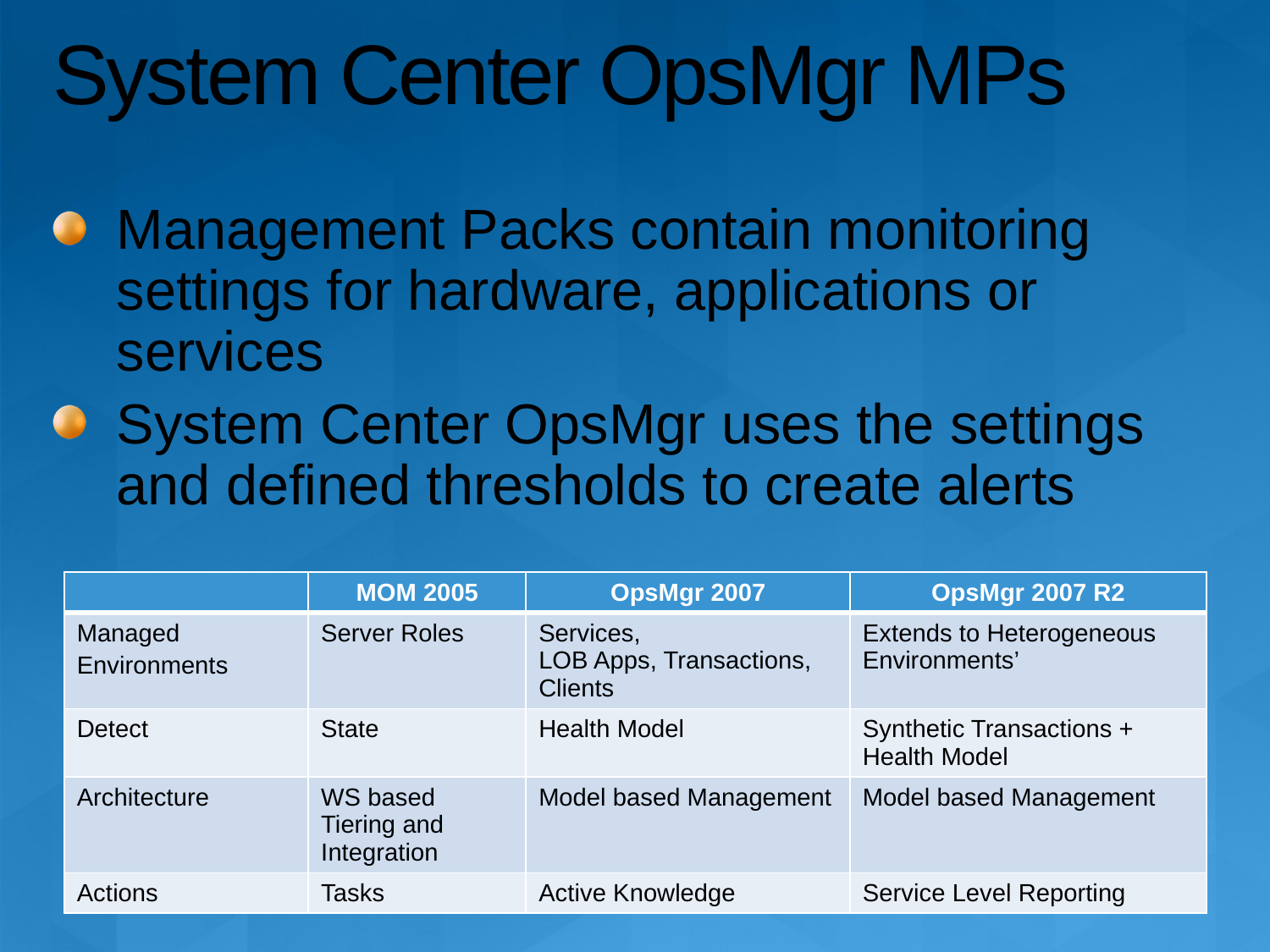

# System Center OpsMgr MPs
Management Packs contain monitoring settings for hardware, applications or services
System Center OpsMgr uses the settings and defined thresholds to create alerts
|  | MOM 2005 | OpsMgr 2007 | OpsMgr 2007 R2 |
| --- | --- | --- | --- |
| Managed Environments | Server Roles | Services, LOB Apps, Transactions, Clients | Extends to Heterogeneous Environments’ |
| Detect | State | Health Model | Synthetic Transactions + Health Model |
| Architecture | WS based Tiering and Integration | Model based Management | Model based Management |
| Actions | Tasks | Active Knowledge | Service Level Reporting |